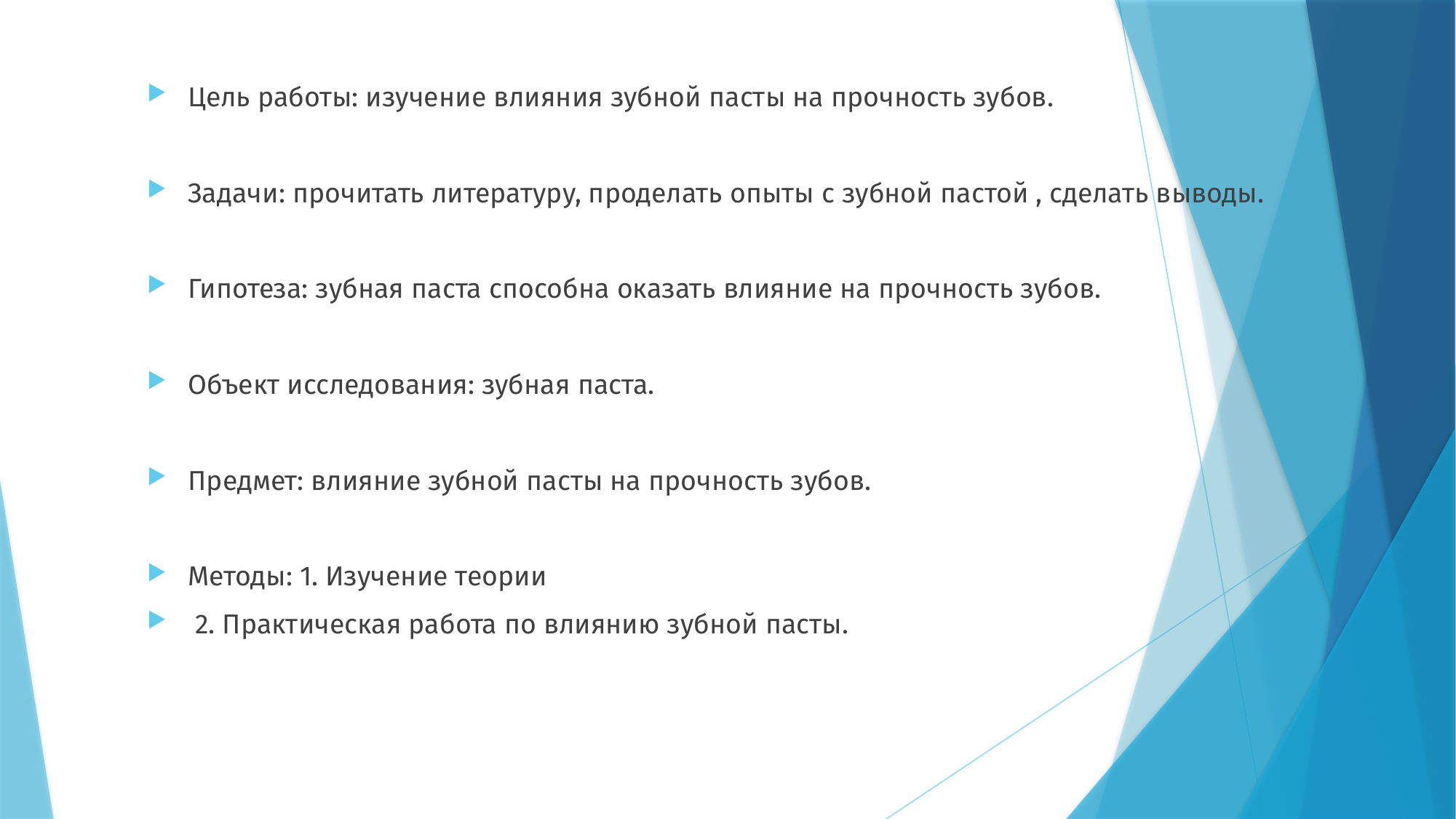

#
Цель работы: изучение влияния зубной пасты на прочность зубов.

Задачи: прочитать литературу, проделать опыты с зубной пастой , сделать выводы.

Гипотеза: зубная паста способна оказать влияние на прочность зубов.

Объект исследования: зубная паста.

Предмет: влияние зубной пасты на прочность зубов.

Методы: 1. Изучение теории
 2. Практическая работа по влиянию зубной пасты.